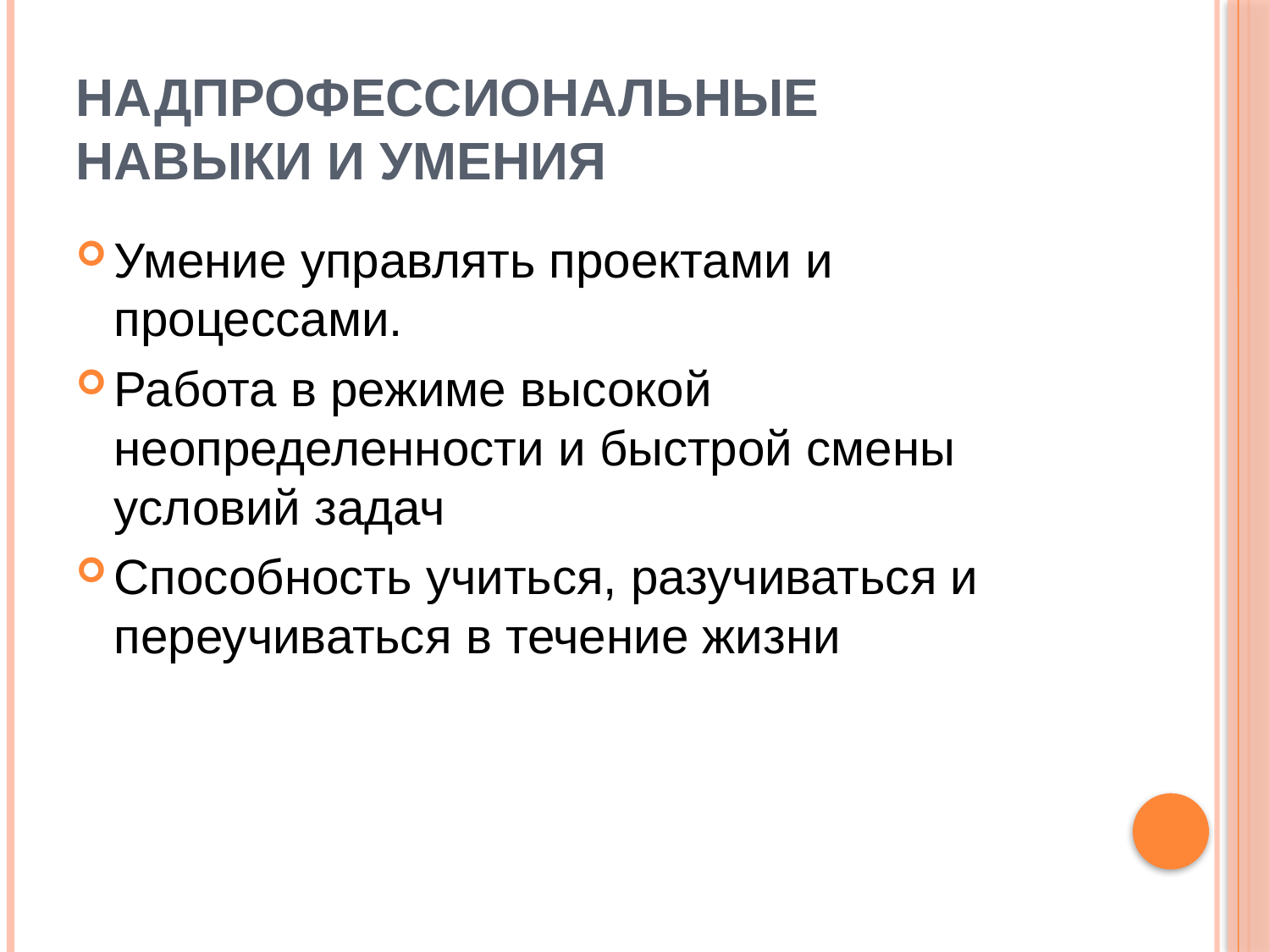

# НАДПРОФЕССИОНАЛЬНЫЕ НАВЫКИ И УМЕНИЯ
Умение управлять проектами и процессами.
Работа в режиме высокой неопределенности и быстрой смены условий задач
Способность учиться, разучиваться и переучиваться в течение жизни